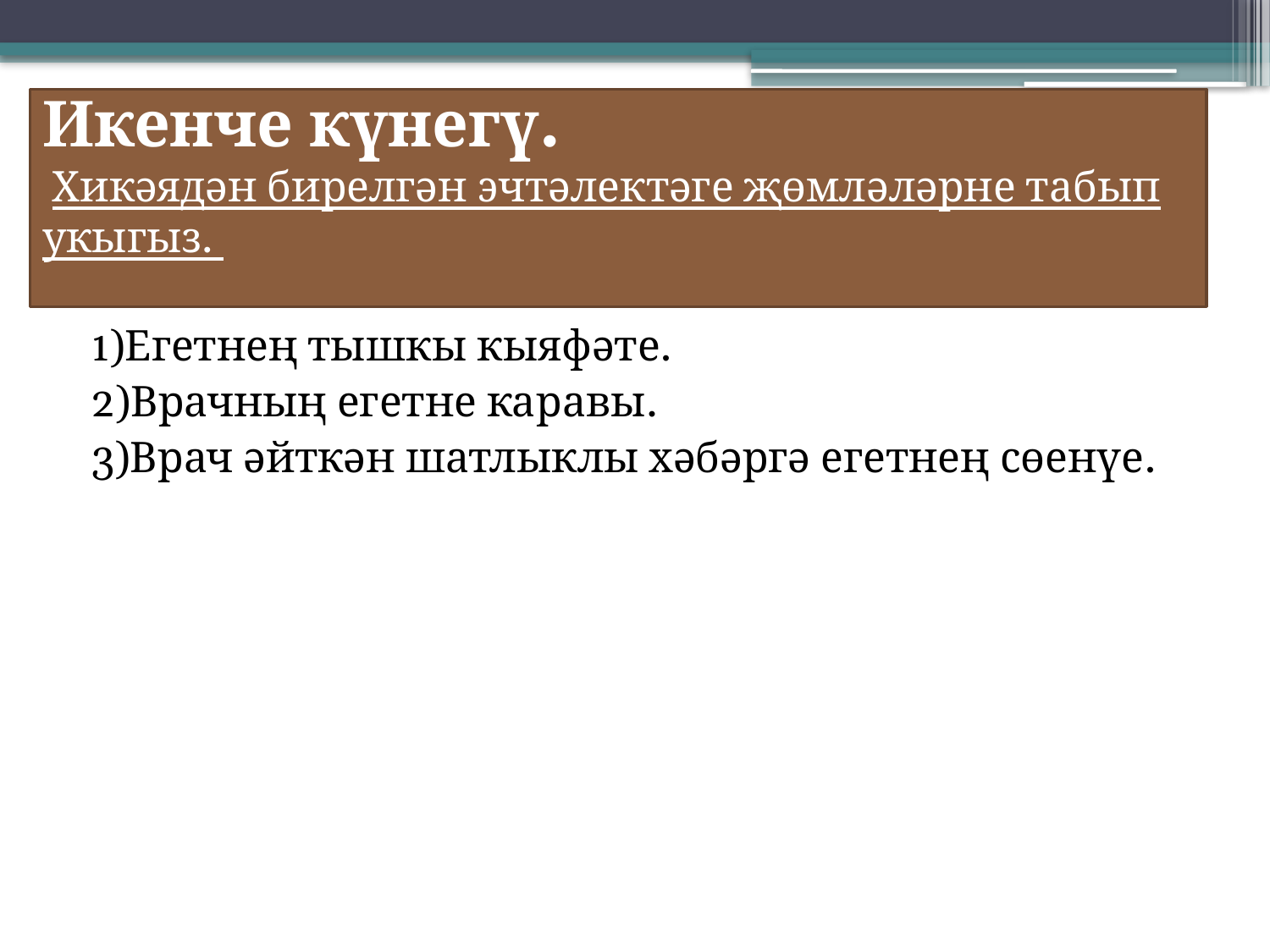

# Икенче күнегү. Хикәядән бирелгән эчтәлектәге җөмләләрне табып укыгыз.
1)Егетнең тышкы кыяфәте.
2)Врачның егетне каравы.
3)Врач әйткән шатлыклы хәбәргә егетнең сөенүе.